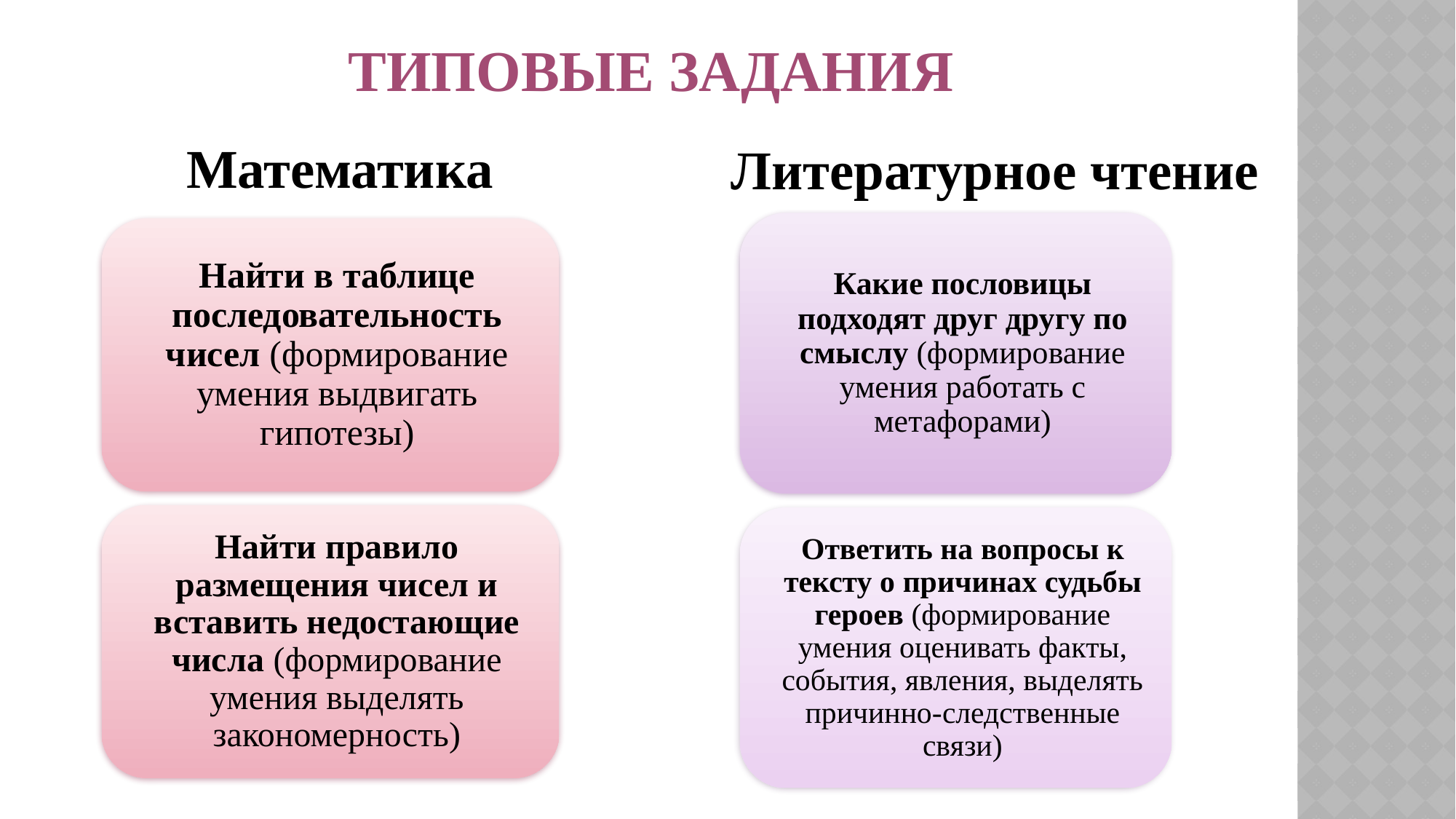

# Типовые задания
 Математика
Литературное чтение
Какие пословицы подходят друг другу по смыслу (формирование умения работать с метафорами)
Ответить на вопросы к тексту о причинах судьбы героев (формирование умения оценивать факты, события, явления, выделять причинно-следственные связи)
Найти в таблице последовательность чисел (формирование умения выдвигать гипотезы)
Найти правило размещения чисел и вставить недостающие числа (формирование умения выделять закономерность)